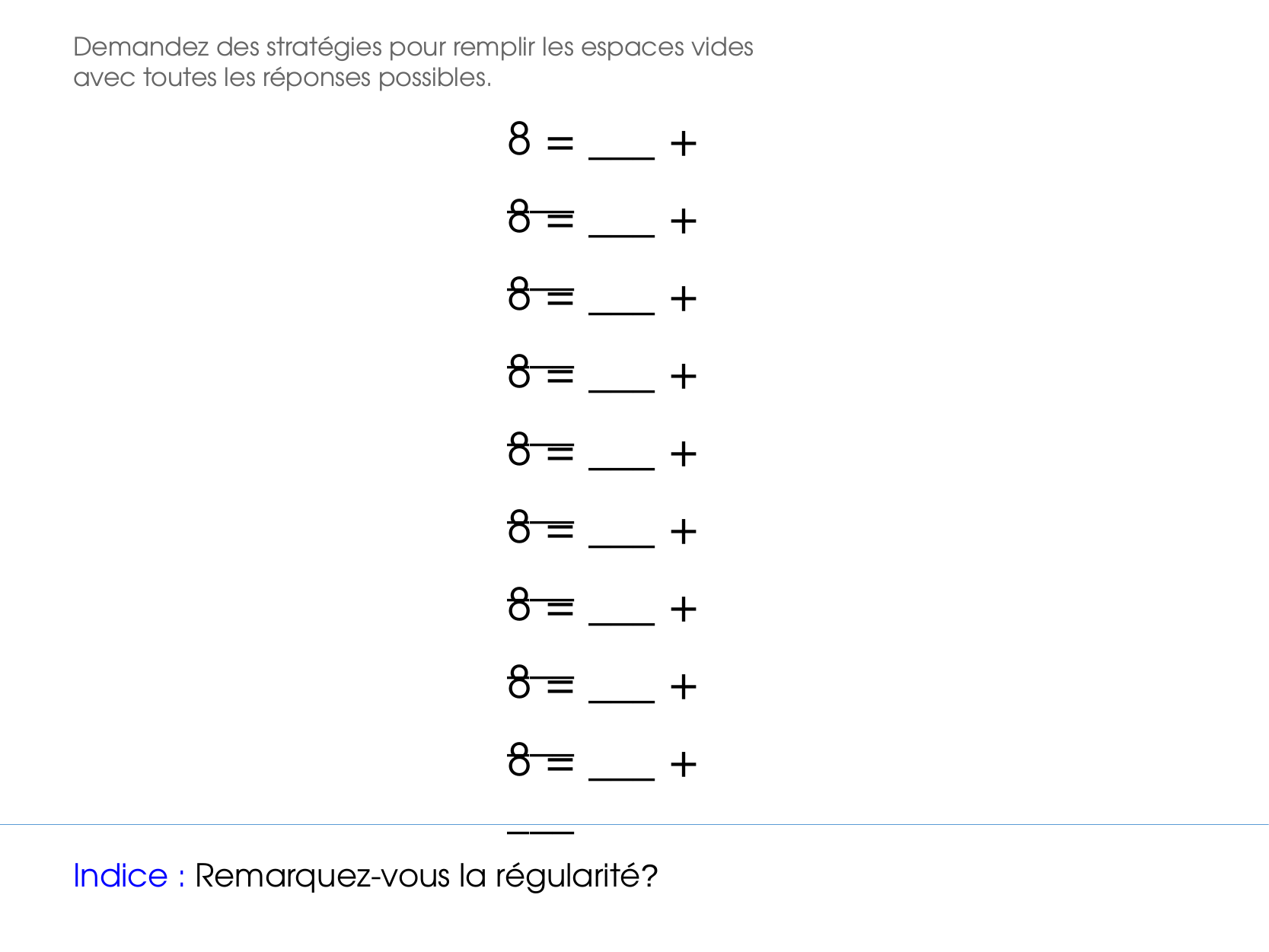

Demandez des stratégies pour remplir les espaces vides avec toutes les réponses possibles.
8 = ___ + ___
8 = ___ + ___
8 = ___ + ___
8 = ___ + ___
8 = ___ + ___
8 = ___ + ___
8 = ___ + ___
8 = ___ + ___
8 = ___ + ___
Indice : Remarquez-vous la régularité?